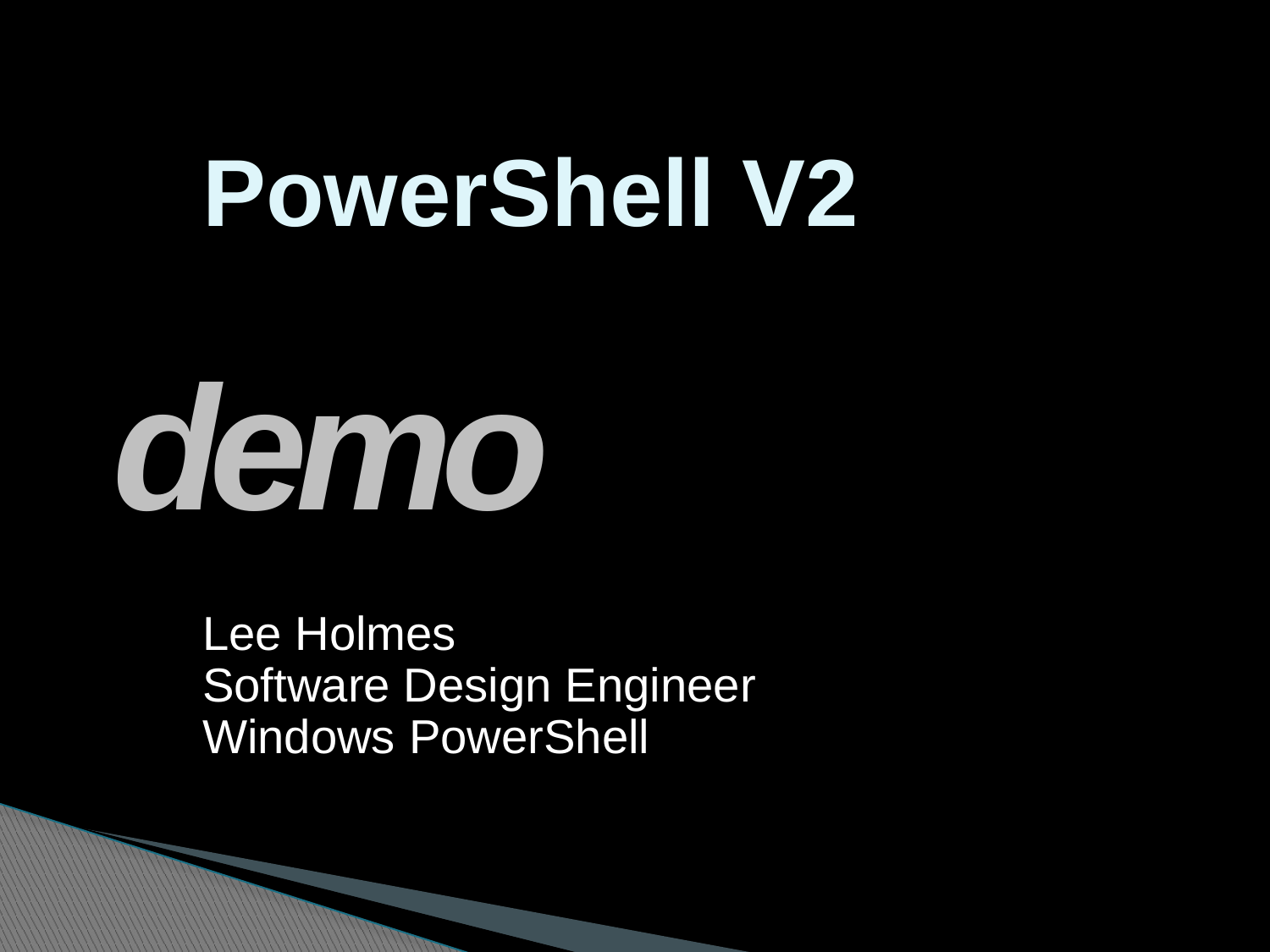

# PowerShell V2
demo
Lee Holmes
Software Design Engineer
Windows PowerShell